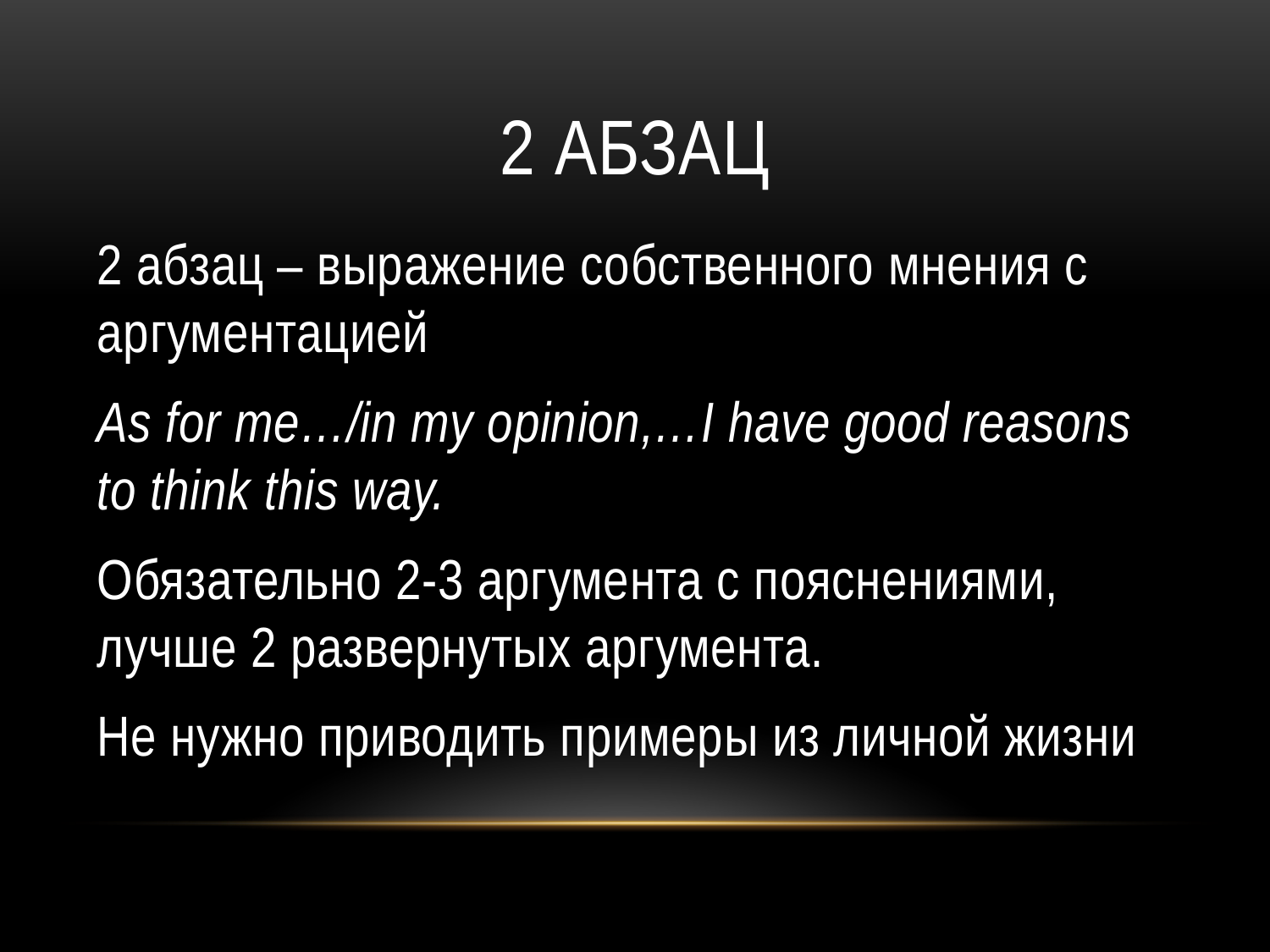

# 2 абзац
2 абзац – выражение собственного мнения с аргументацией
As for me…/in my opinion,…I have good reasons to think this way.
Обязательно 2-3 аргумента с пояснениями, лучше 2 развернутых аргумента.
Не нужно приводить примеры из личной жизни